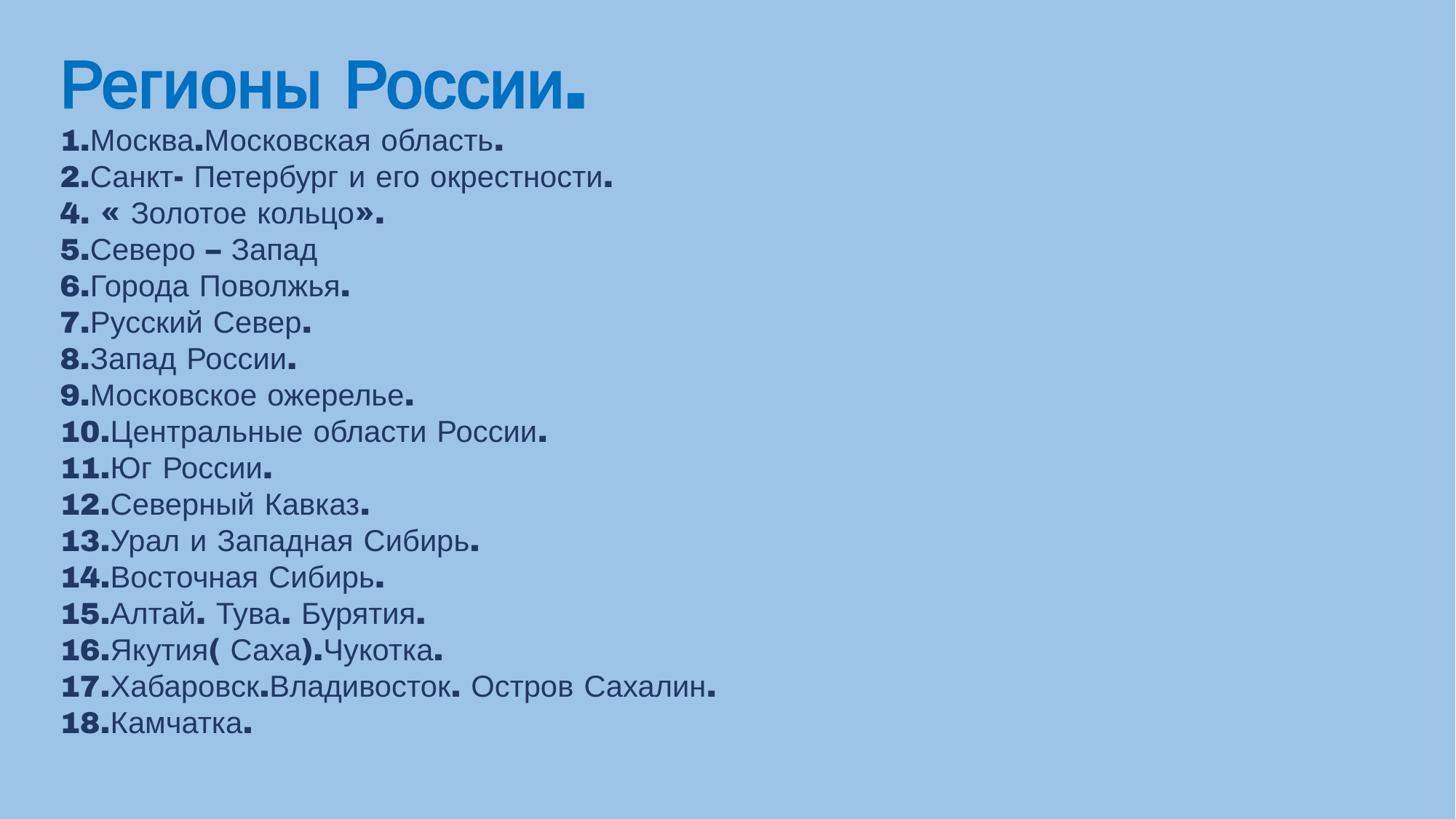

Регионы России.
1.Москва.Московская область.
2.Санкт- Петербург и его окрестности.
4. « Золотое кольцо».
5.Северо – Запад
6.Города Поволжья.
7.Русский Север.
8.Запад России.
9.Московское ожерелье.
10.Центральные области России.
11.Юг России.
12.Северный Кавказ.
13.Урал и Западная Сибирь.
14.Восточная Сибирь.
15.Алтай. Тува. Бурятия.
16.Якутия( Саха).Чукотка.
17.Хабаровск.Владивосток. Остров Сахалин.
18.Камчатка.